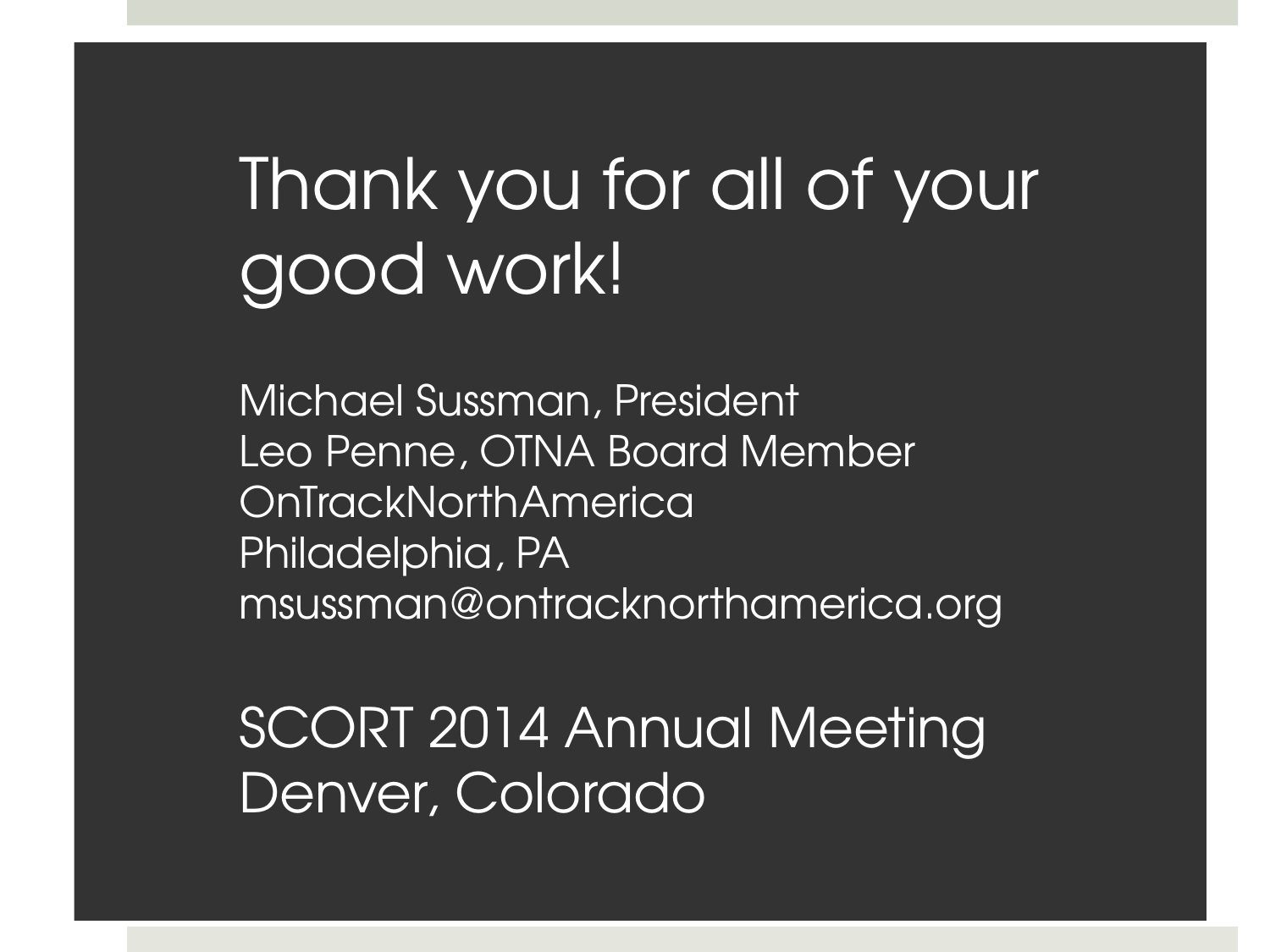

# Thank you for all of your good work! Michael Sussman, President Leo Penne, OTNA Board Member OnTrackNorthAmerica Philadelphia, PA msussman@ontracknorthamerica.org SCORT 2014 Annual Meeting Denver, Colorado